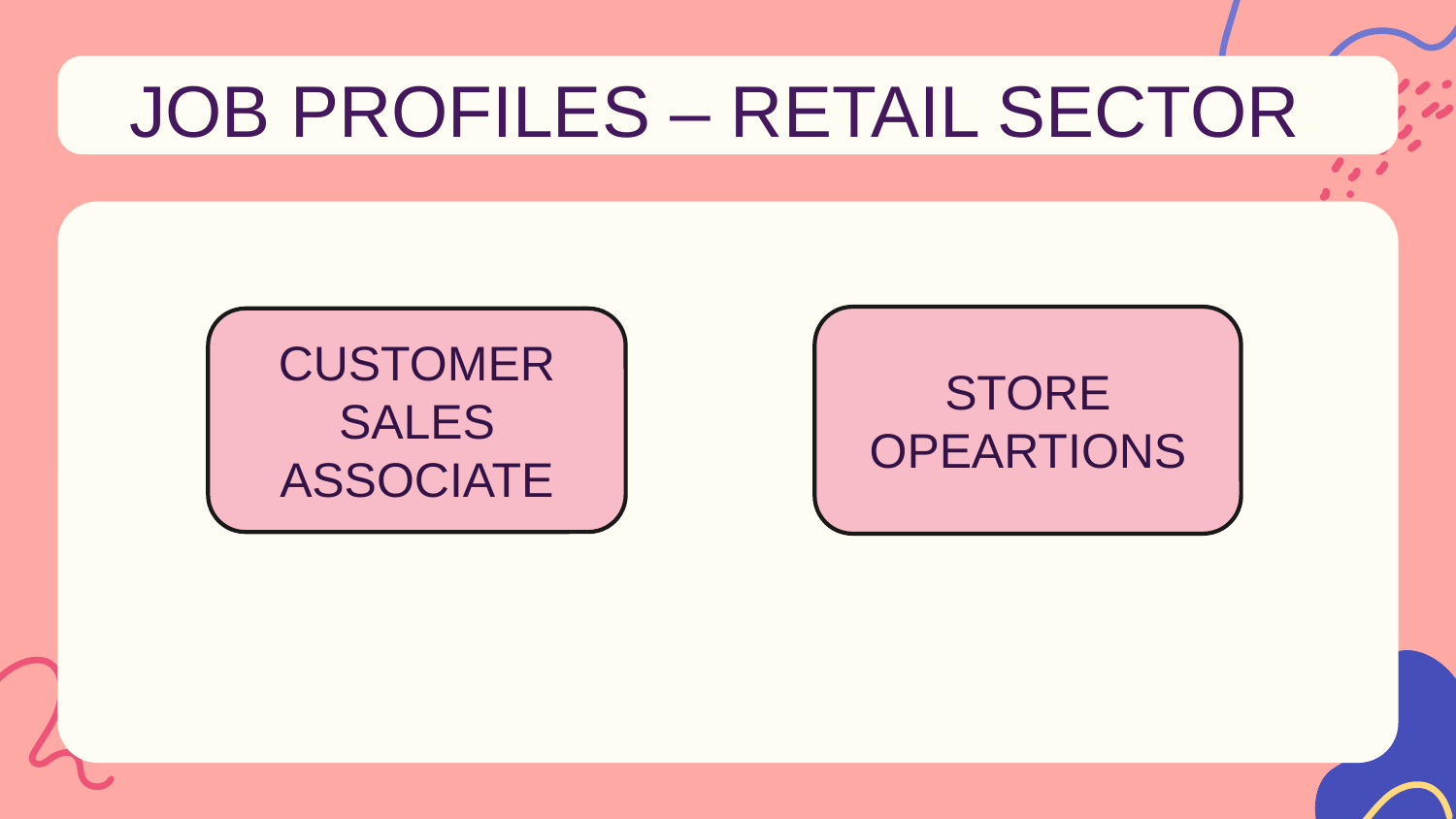

# JOB PROFILES – RETAIL SECTOR

STORE OPEARTIONS
CUSTOMER SALES ASSOCIATE